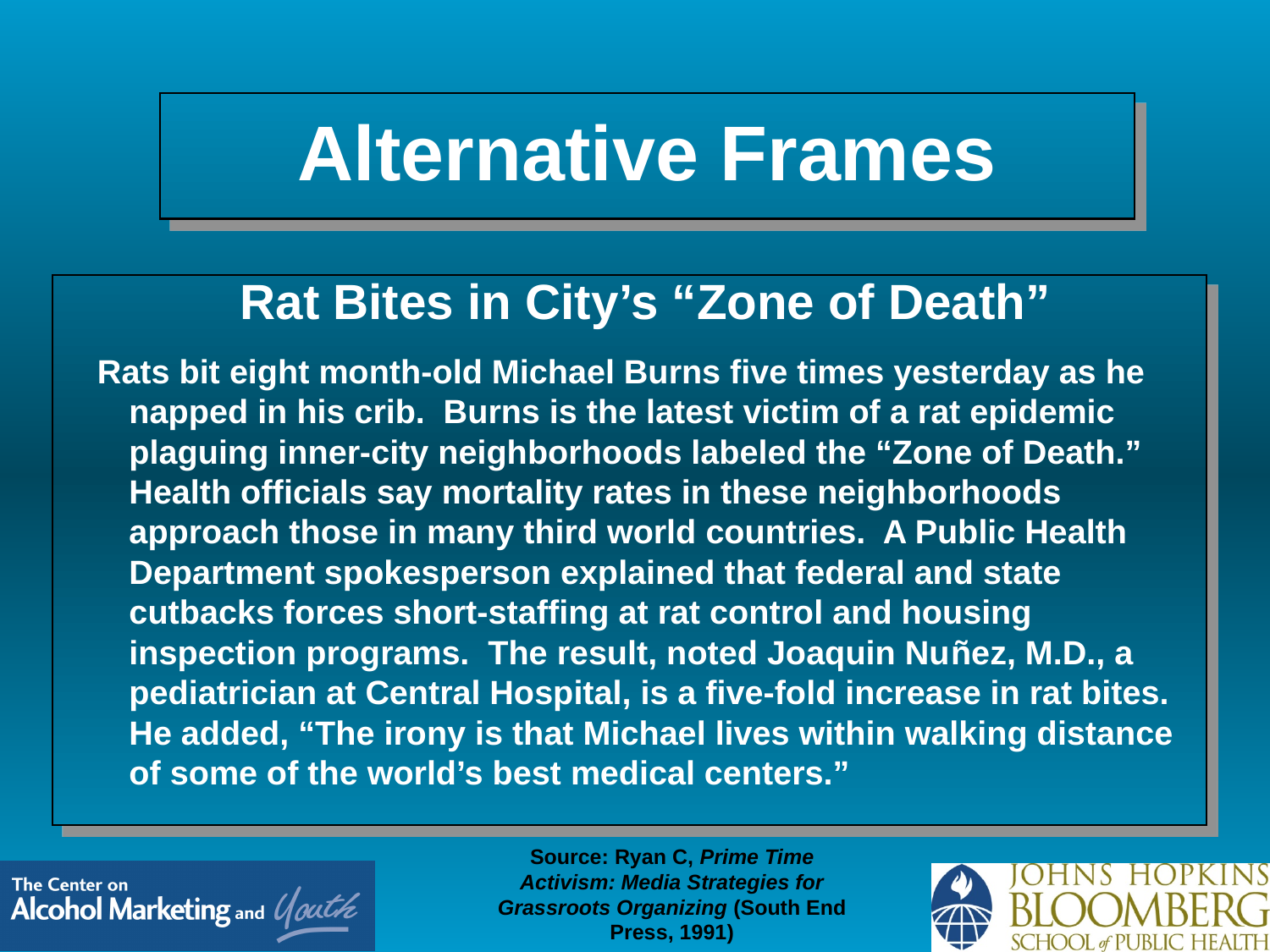

Alternative Frames
Rat Bites in City’s “Zone of Death”
Rats bit eight month-old Michael Burns five times yesterday as he napped in his crib.  Burns is the latest victim of a rat epidemic plaguing inner-city neighborhoods labeled the “Zone of Death.”  Health officials say mortality rates in these neighborhoods approach those in many third world countries.  A Public Health Department spokesperson explained that federal and state cutbacks forces short-staffing at rat control and housing inspection programs.  The result, noted Joaquin Nuñez, M.D., a pediatrician at Central Hospital, is a five-fold increase in rat bites.  He added, “The irony is that Michael lives within walking distance of some of the world’s best medical centers.”

Source: Ryan C, Prime Time Activism: Media Strategies for Grassroots Organizing (South End Press, 1991)